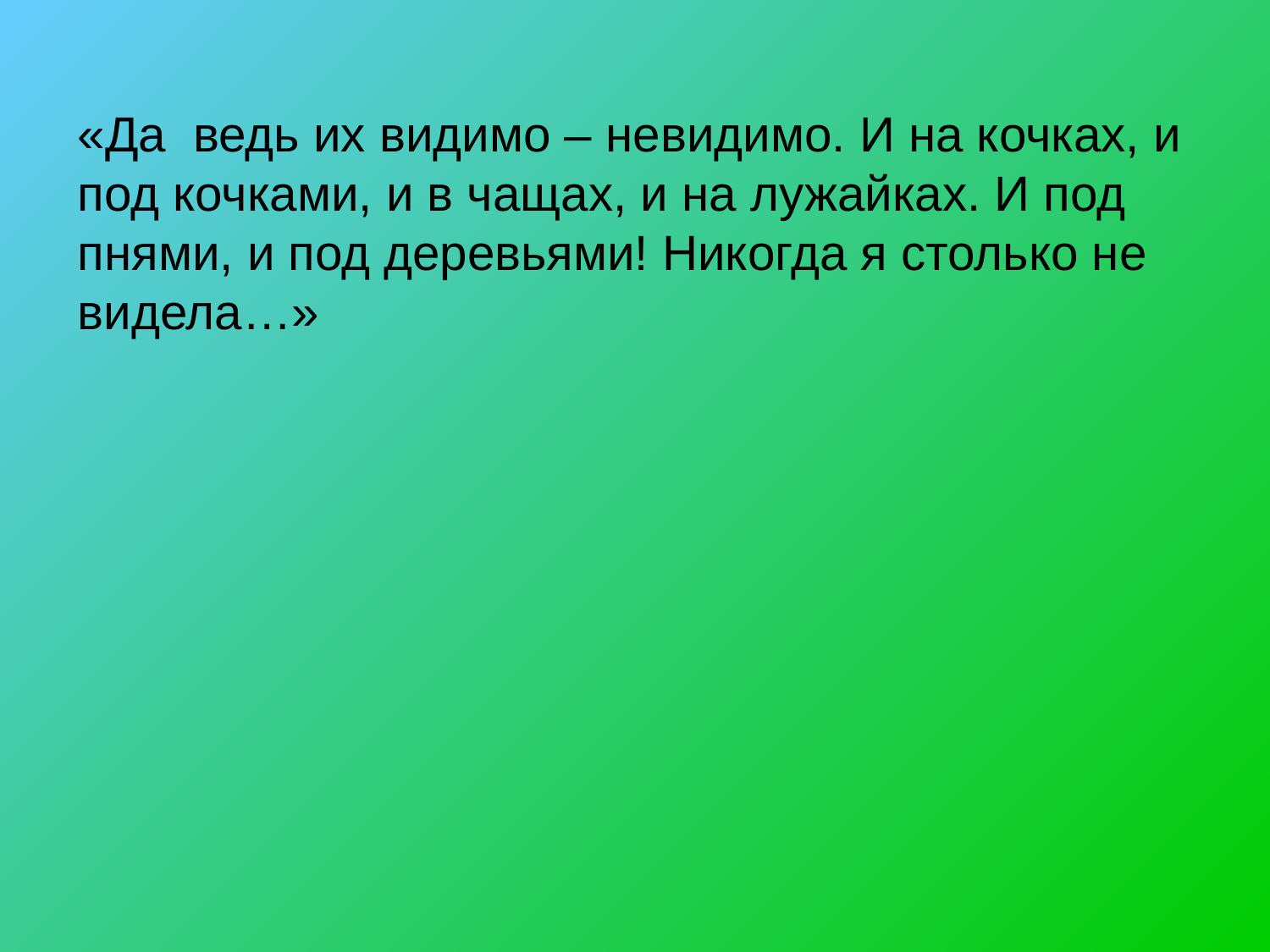

«Да  ведь их видимо – невидимо. И на кочках, и под кочками, и в чащах, и на лужайках. И под пнями, и под деревьями! Никогда я столько не видела…»